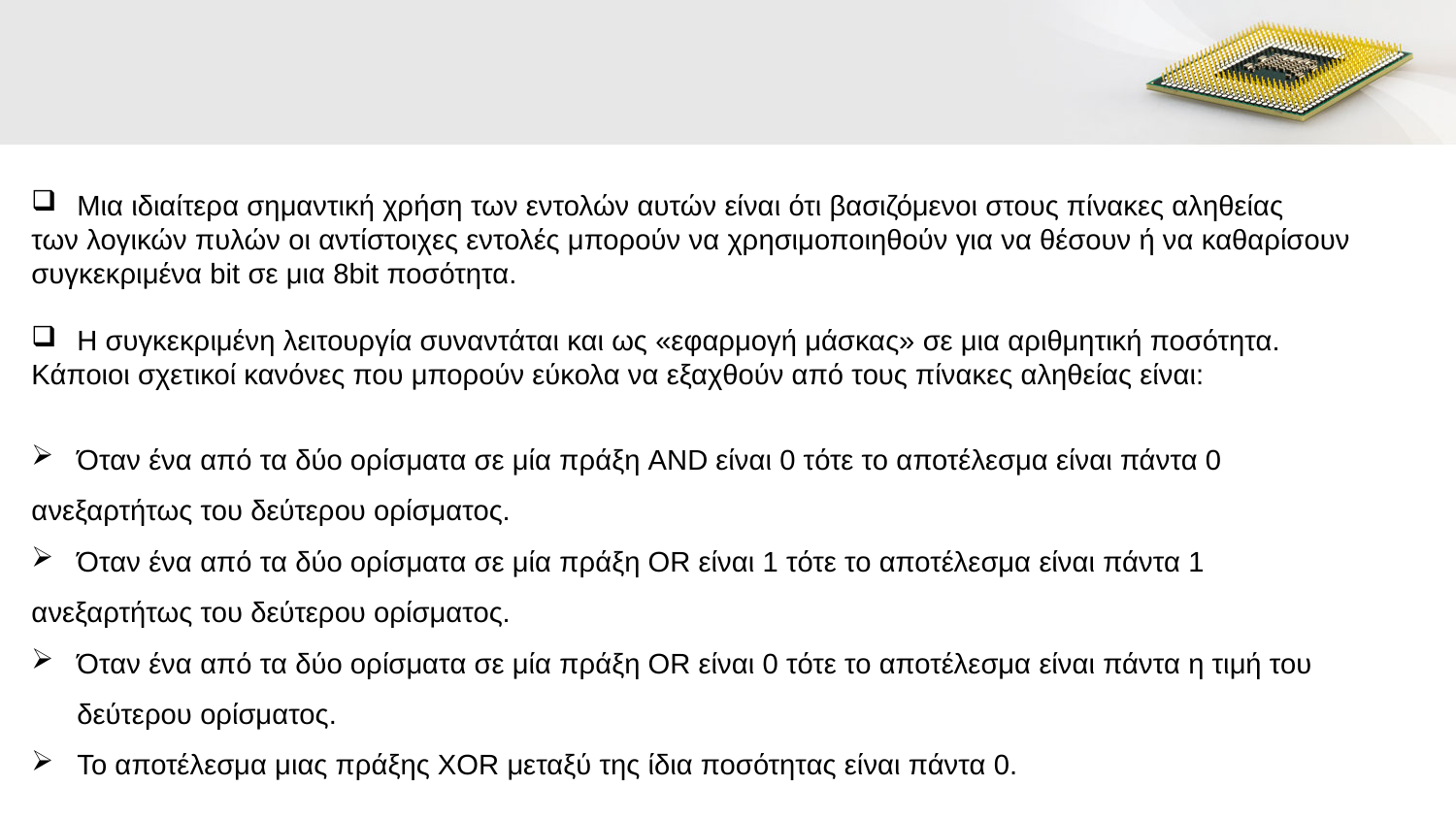

Μια ιδιαίτερα σημαντική χρήση των εντολών αυτών είναι ότι βασιζόμενοι στους πίνακες αληθείας
των λογικών πυλών οι αντίστοιχες εντολές μπορούν να χρησιμοποιηθούν για να θέσουν ή να καθαρίσουν συγκεκριμένα bit σε μια 8bit ποσότητα.

Η συγκεκριμένη λειτουργία συναντάται και ως «εφαρμογή μάσκας» σε μια αριθμητική ποσότητα.
Κάποιοι σχετικοί κανόνες που μπορούν εύκολα να εξαχθούν από τους πίνακες αληθείας είναι:

Όταν ένα από τα δύο ορίσματα σε μία πράξη AND είναι 0 τότε το αποτέλεσμα είναι πάντα 0
ανεξαρτήτως του δεύτερου ορίσματος.
Όταν ένα από τα δύο ορίσματα σε μία πράξη OR είναι 1 τότε το αποτέλεσμα είναι πάντα 1
ανεξαρτήτως του δεύτερου ορίσματος.
Όταν ένα από τα δύο ορίσματα σε μία πράξη OR είναι 0 τότε το αποτέλεσμα είναι πάντα η τιμή του δεύτερου ορίσματος.
Το αποτέλεσμα μιας πράξης XOR μεταξύ της ίδια ποσότητας είναι πάντα 0.